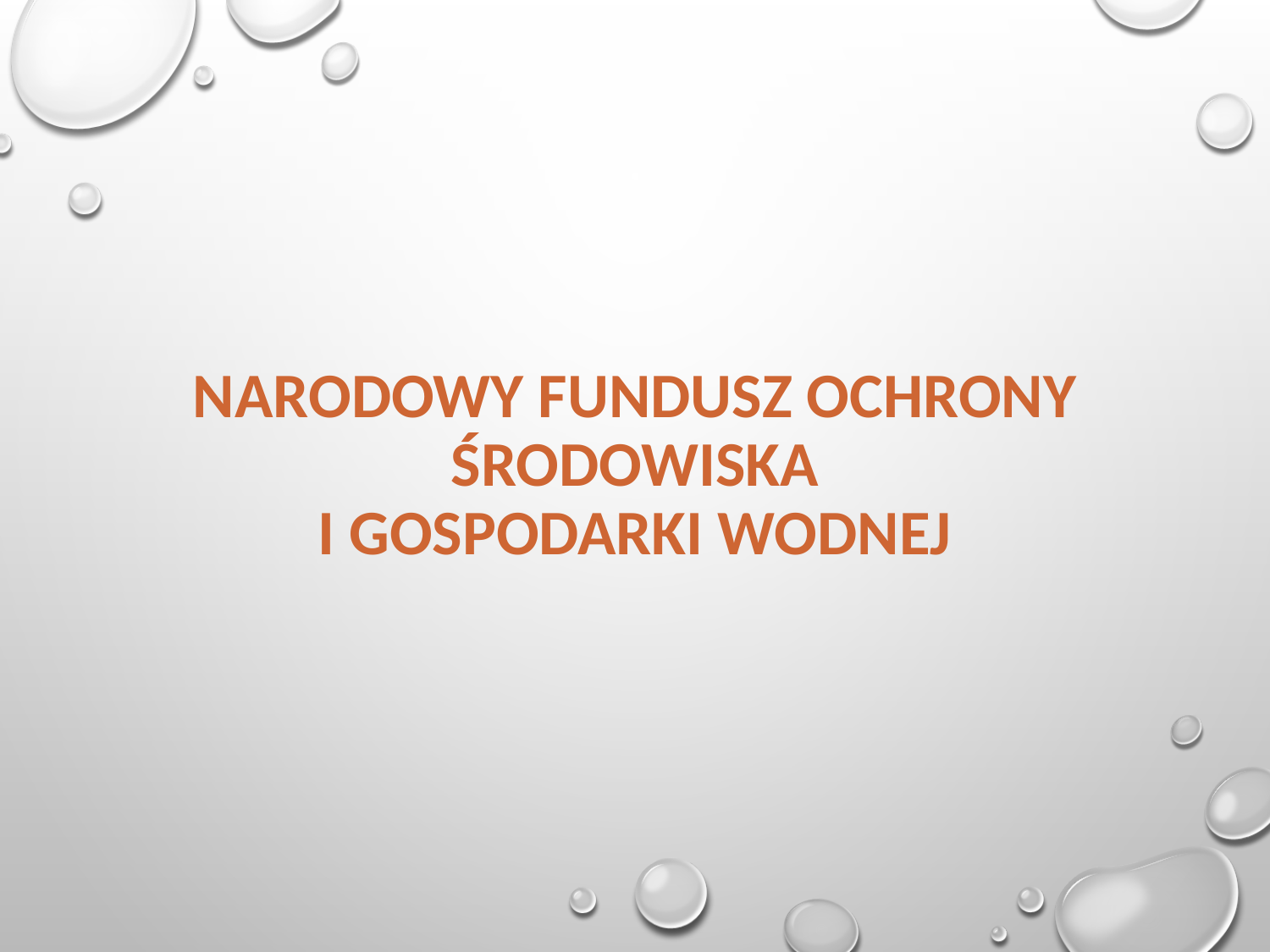

Narodowy fundusz ochrony środowiska
 i gospodarki wodnej